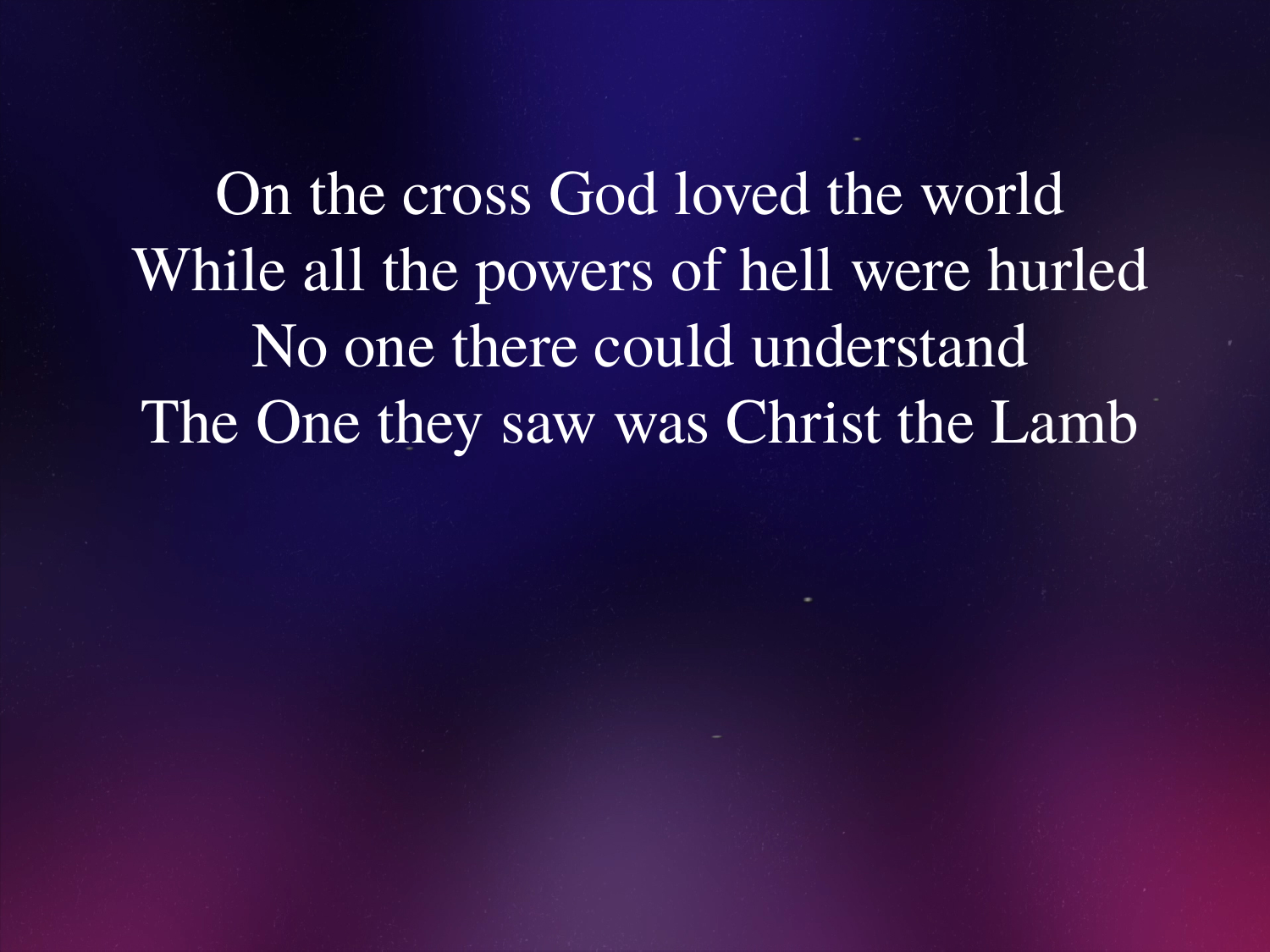

# On the cross God loved the world While all the powers of hell were hurled No one there could understand The One they saw was Christ the Lamb